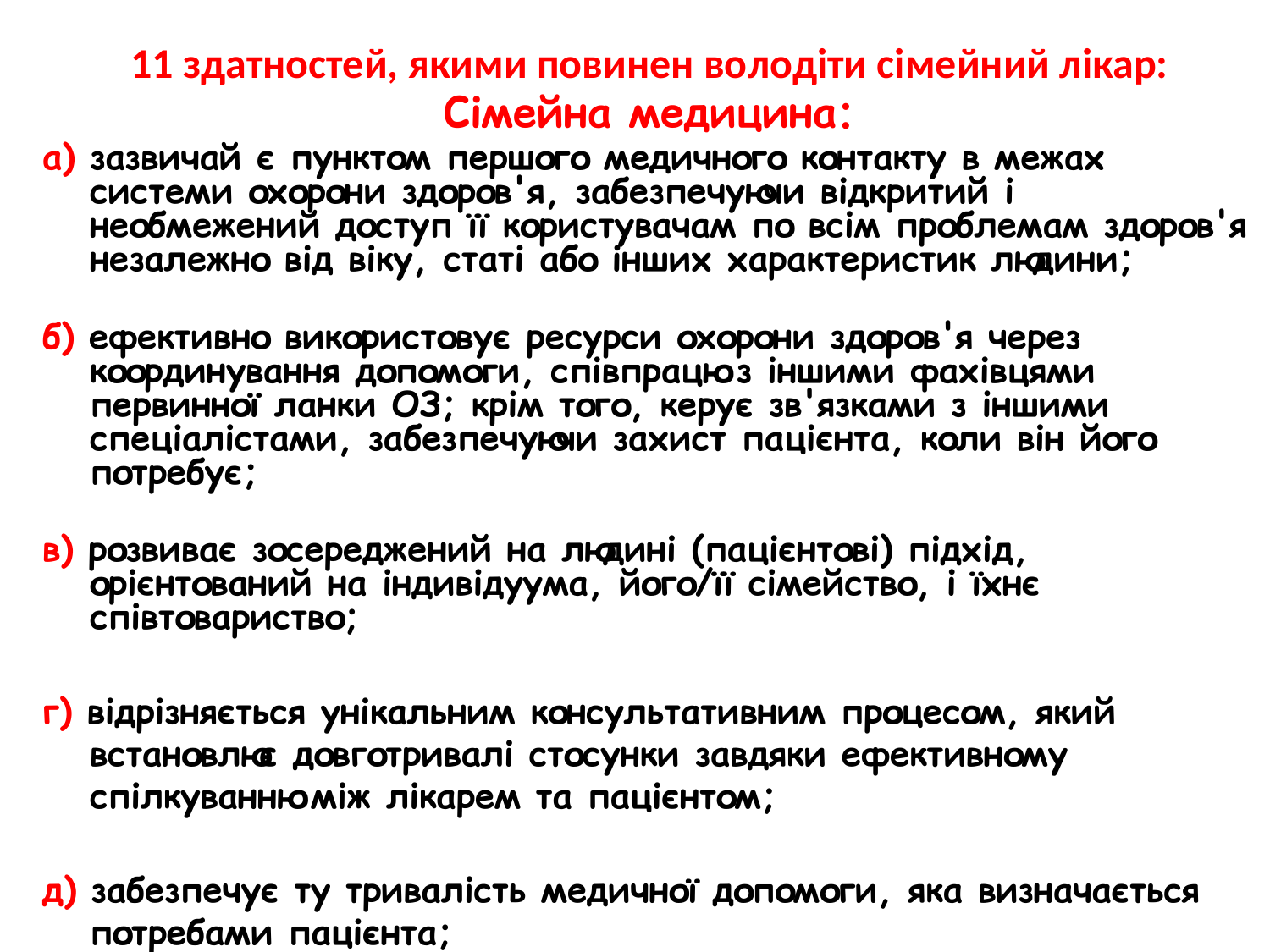

11 здатностей, якими повинен володіти сімейний лікар:
Сімейна медицина:
а) зазвичай є пунктом першого медичного контакту в межах системи охорони здоров'я, забезпечуючи відкритий і необмежений доступ її користувачам по всім проблемам здоров'я незалежно від віку, статі або інших характеристик людини;

б) ефективно використовує ресурси охорони здоров'я через координування допомоги, співпрацю з іншими фахівцями первинної ланки ОЗ; крім того, керує зв'язками з іншими спеціалістами, забезпечуючи захист пацієнта, коли він його потребує;

в) розвиває зосереджений на людині (пацієнтові) підхід, орієнтований на індивідуума, його/її сімейство, і їхнє співтовариство;

г) відрізняється унікальним консультативним процесом, який встановлює довготривалі стосунки завдяки ефективному спілкуванню між лікарем та пацієнтом;

д) забезпечує ту тривалість медичної допомоги, яка визначається потребами пацієнта;